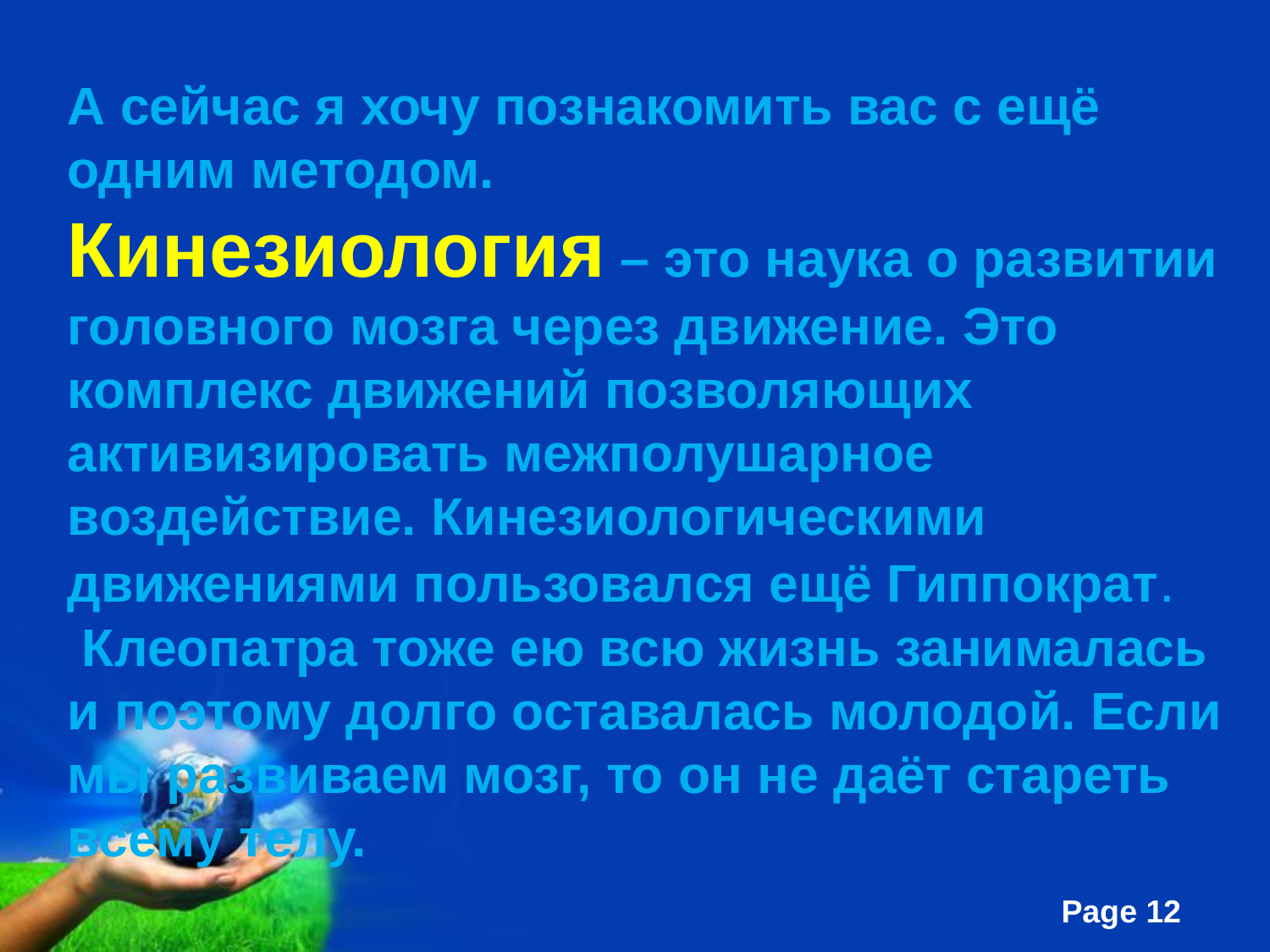

А сейчас я хочу познакомить вас с ещё одним методом.
Кинезиология – это наука о развитии головного мозга через движение. Это комплекс движений позволяющих активизировать межполушарное воздействие. Кинезиологическими движениями пользовался ещё Гиппократ.
 Клеопатра тоже ею всю жизнь занималась и поэтому долго оставалась молодой. Если мы развиваем мозг, то он не даёт стареть всему телу.